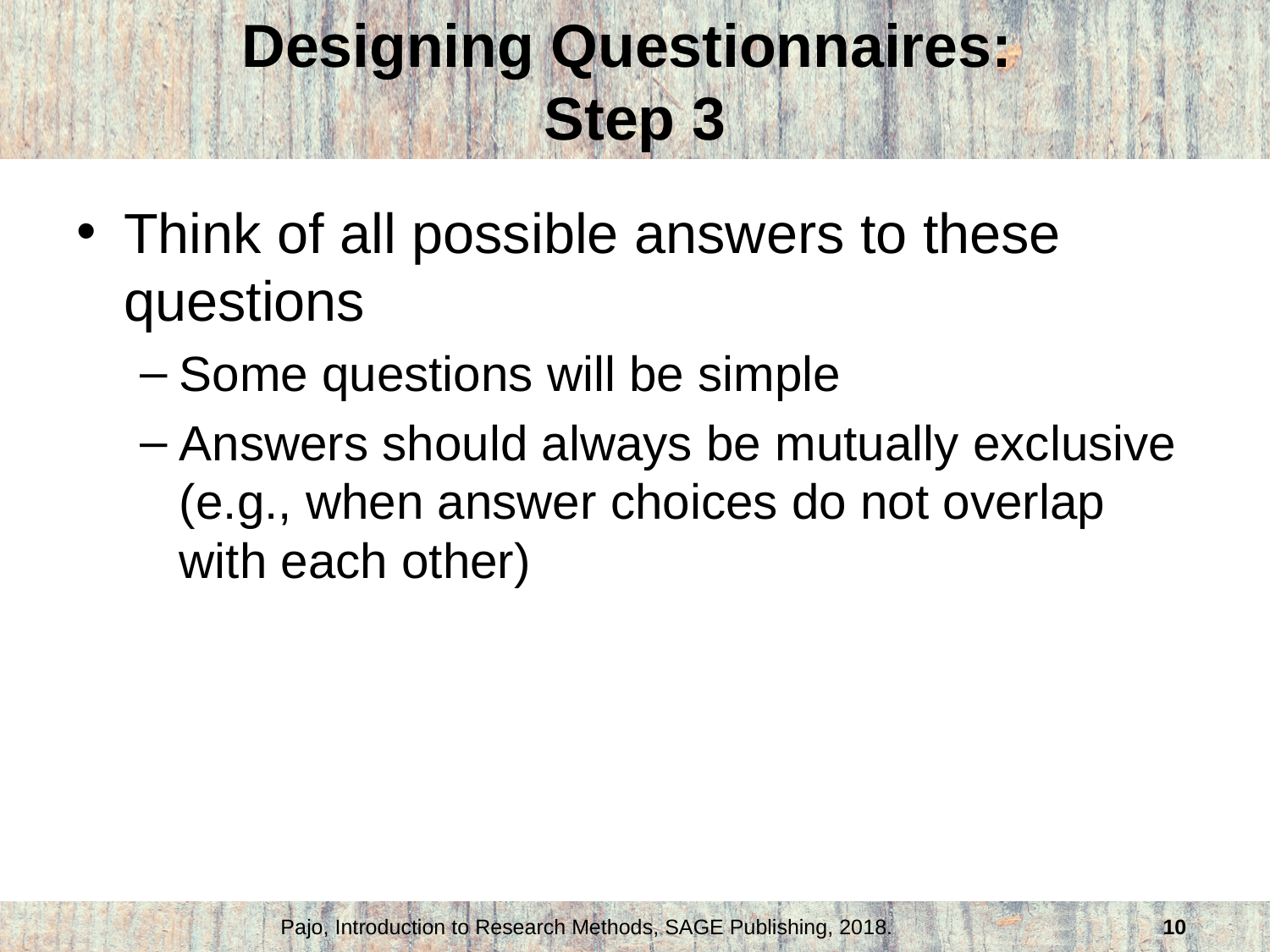

# Designing Questionnaires: Step 3
Think of all possible answers to these questions
Some questions will be simple
Answers should always be mutually exclusive (e.g., when answer choices do not overlap with each other)

Pajo, Introduction to Research Methods, SAGE Publishing, 2018.
10